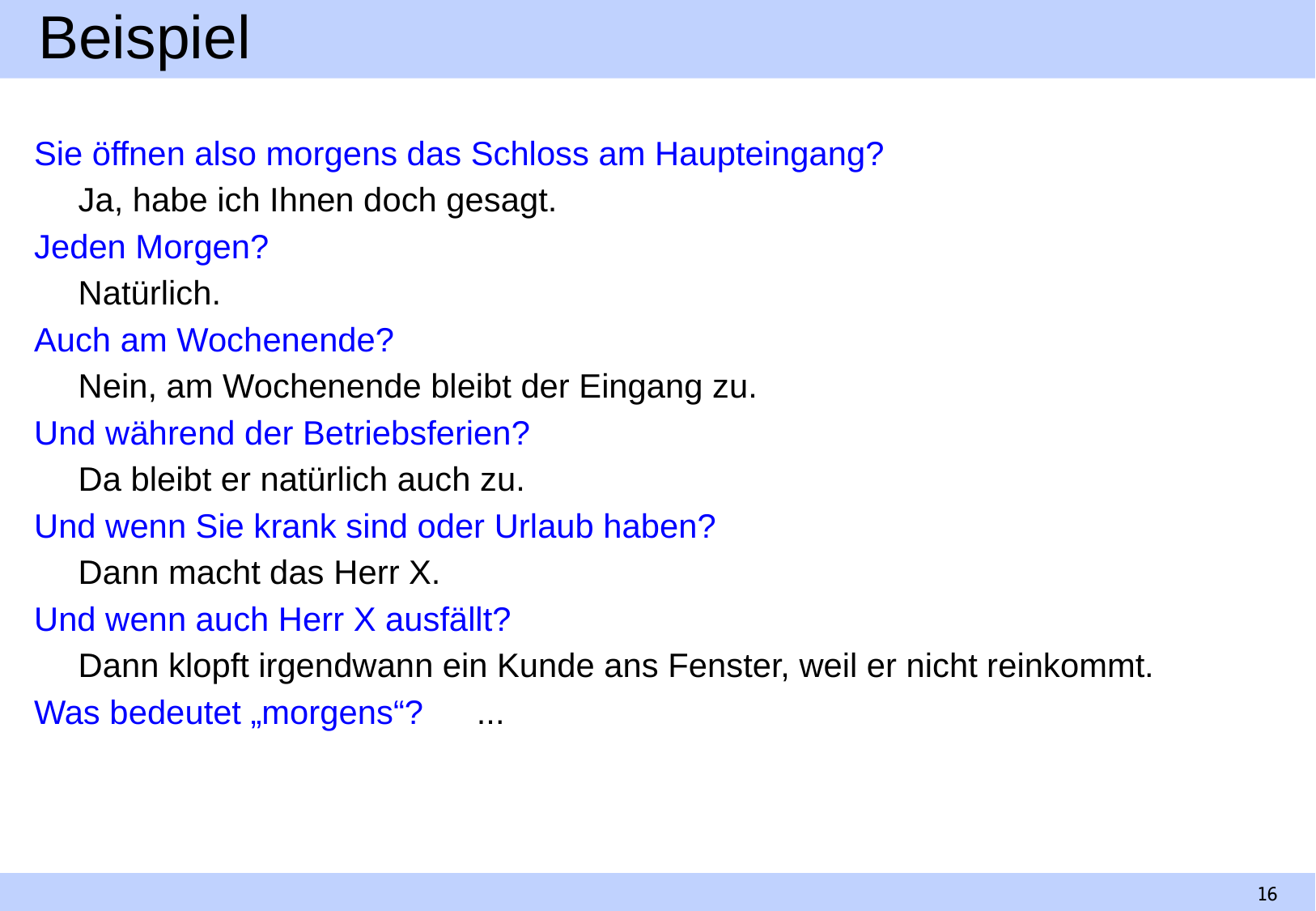

# Beispiel
Sie öffnen also morgens das Schloss am Haupteingang?
Ja, habe ich Ihnen doch gesagt.
Jeden Morgen?
Natürlich.
Auch am Wochenende?
Nein, am Wochenende bleibt der Eingang zu.
Und während der Betriebsferien?
Da bleibt er natürlich auch zu.
Und wenn Sie krank sind oder Urlaub haben?
Dann macht das Herr X.
Und wenn auch Herr X ausfällt?
Dann klopft irgendwann ein Kunde ans Fenster, weil er nicht reinkommt.
Was bedeutet „morgens“?	   ...

16